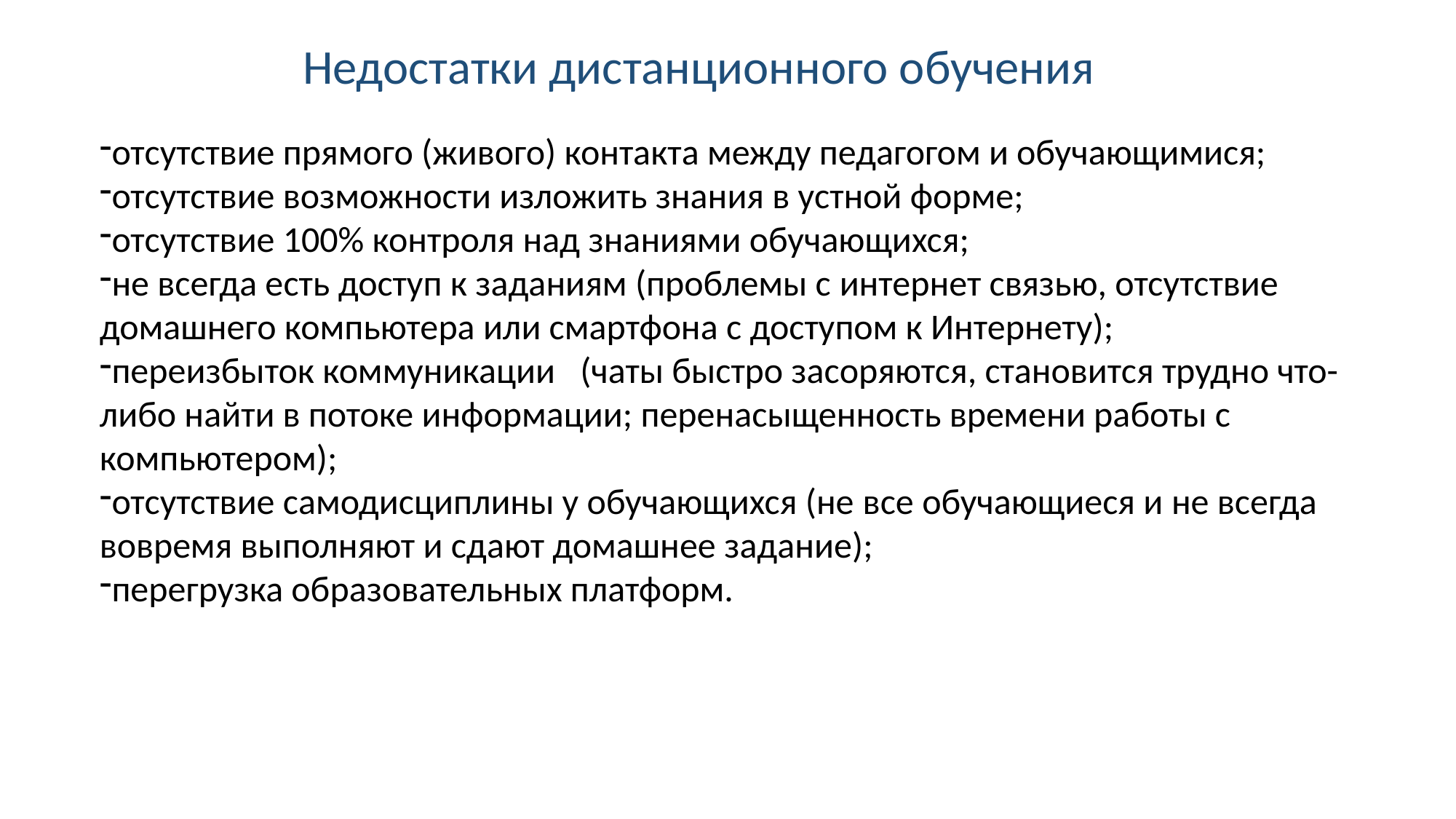

# Недостатки дистанционного обучения
отсутствие прямого (живого) контакта между педагогом и обучающимися;
отсутствие возможности изложить знания в устной форме;
отсутствие 100% контроля над знаниями обучающихся;
не всегда есть доступ к заданиям (проблемы с интернет связью, отсутствие домашнего компьютера или смартфона с доступом к Интернету);
переизбыток коммуникации   (чаты быстро засоряются, становится трудно что-либо найти в потоке информации; перенасыщенность времени работы с компьютером);
отсутствие самодисциплины у обучающихся (не все обучающиеся и не всегда вовремя выполняют и сдают домашнее задание);
перегрузка образовательных платформ.